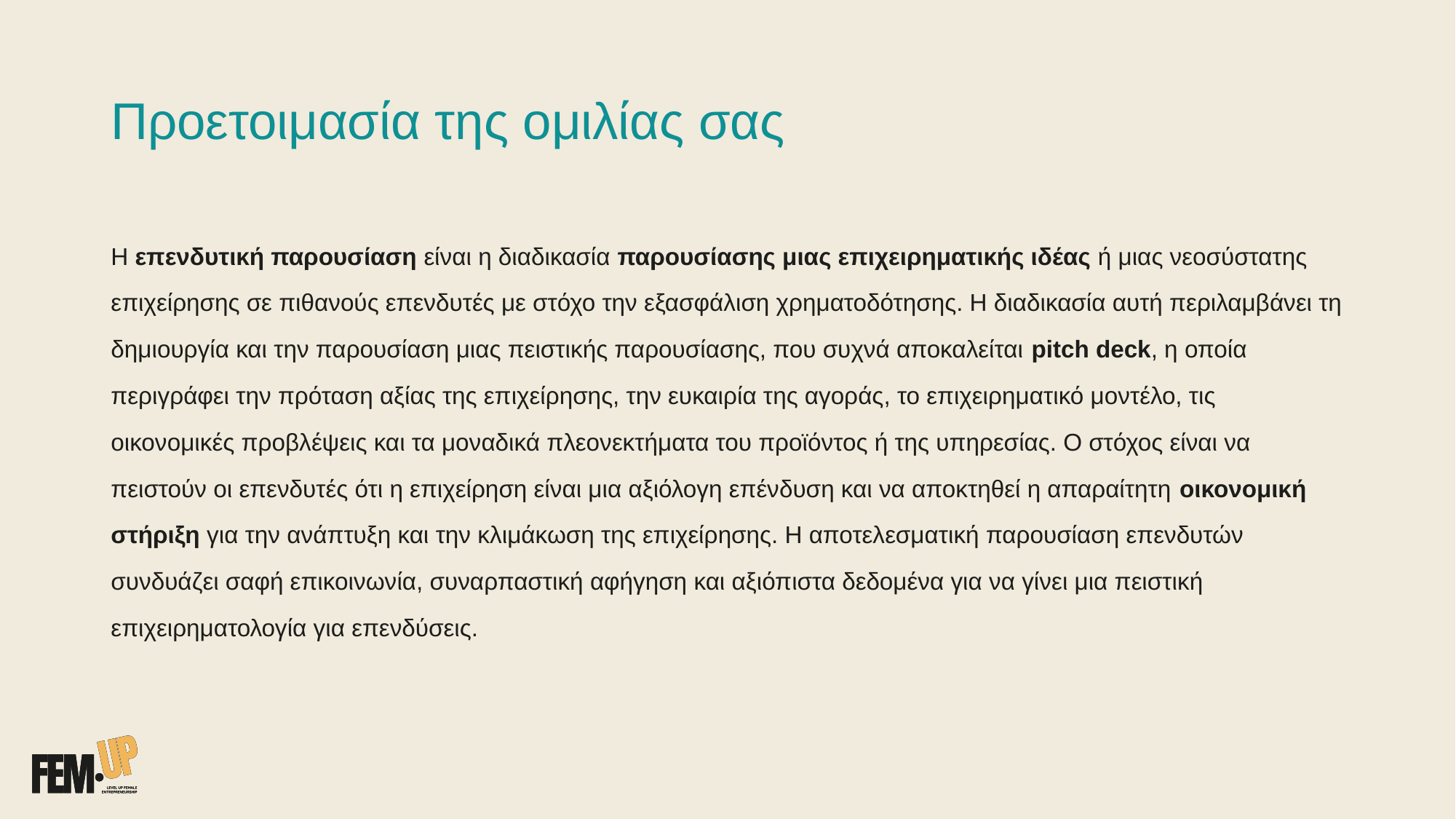

# Προετοιμασία της ομιλίας σας
Η επενδυτική παρουσίαση είναι η διαδικασία παρουσίασης μιας επιχειρηματικής ιδέας ή μιας νεοσύστατης επιχείρησης σε πιθανούς επενδυτές με στόχο την εξασφάλιση χρηματοδότησης. Η διαδικασία αυτή περιλαμβάνει τη δημιουργία και την παρουσίαση μιας πειστικής παρουσίασης, που συχνά αποκαλείται pitch deck, η οποία περιγράφει την πρόταση αξίας της επιχείρησης, την ευκαιρία της αγοράς, το επιχειρηματικό μοντέλο, τις οικονομικές προβλέψεις και τα μοναδικά πλεονεκτήματα του προϊόντος ή της υπηρεσίας. Ο στόχος είναι να πειστούν οι επενδυτές ότι η επιχείρηση είναι μια αξιόλογη επένδυση και να αποκτηθεί η απαραίτητη οικονομική στήριξη για την ανάπτυξη και την κλιμάκωση της επιχείρησης. Η αποτελεσματική παρουσίαση επενδυτών συνδυάζει σαφή επικοινωνία, συναρπαστική αφήγηση και αξιόπιστα δεδομένα για να γίνει μια πειστική επιχειρηματολογία για επενδύσεις.